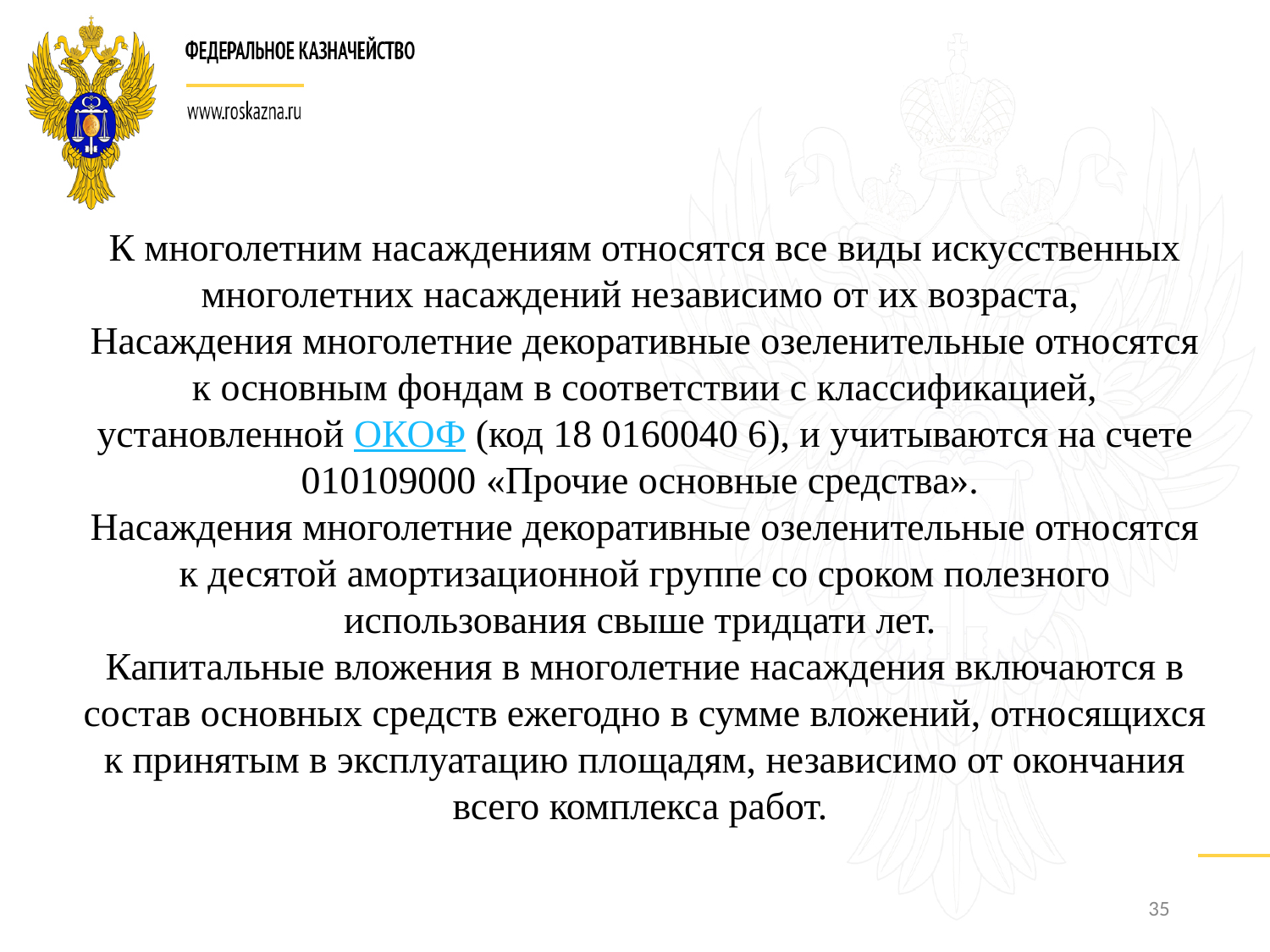

К многолетним насаждениям относятся все виды искусственных многолетних насаждений независимо от их возраста,
Насаждения многолетние декоративные озеленительные относятся к основным фондам в соответствии с классификацией, установленной ОКОФ (код 18 0160040 6), и учитываются на счете 010109000 «Прочие основные средства».
Насаждения многолетние декоративные озеленительные относятся к десятой амортизационной группе со сроком полезного использования свыше тридцати лет.
Капитальные вложения в многолетние насаждения включаются в состав основных средств ежегодно в сумме вложений, относящихся к принятым в эксплуатацию площадям, независимо от окончания всего комплекса работ.
35